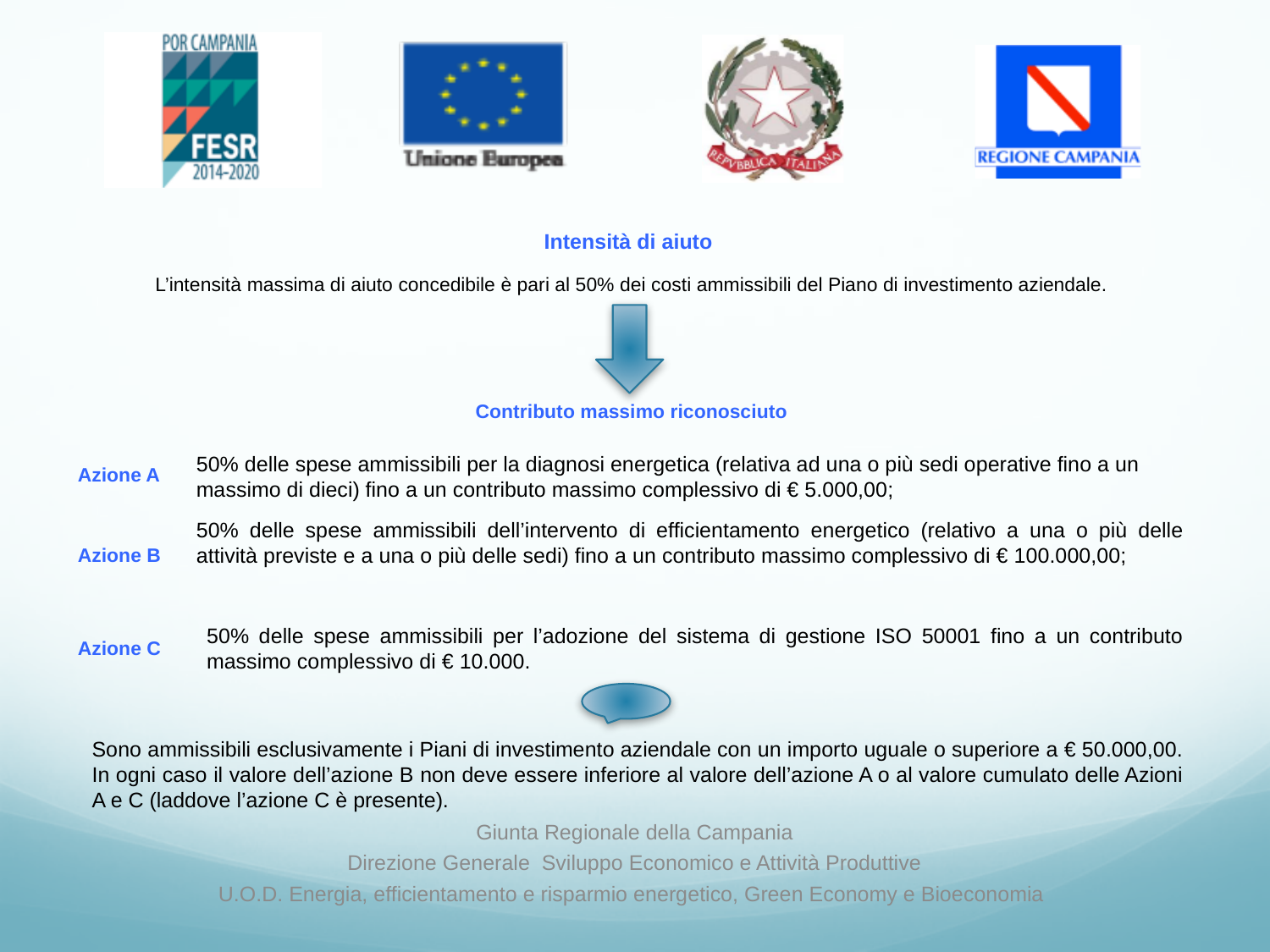

Intensità di aiuto

L’intensità massima di aiuto concedibile è pari al 50% dei costi ammissibili del Piano di investimento aziendale.

Contributo massimo riconosciuto

Azione A

Azione B

Azione C

50% delle spese ammissibili per la diagnosi energetica (relativa ad una o più sedi operative fino a un massimo di dieci) fino a un contributo massimo complessivo di € 5.000,00;
50% delle spese ammissibili dell’intervento di efficientamento energetico (relativo a una o più delle attività previste e a una o più delle sedi) fino a un contributo massimo complessivo di € 100.000,00;
50% delle spese ammissibili per l’adozione del sistema di gestione ISO 50001 fino a un contributo massimo complessivo di € 10.000.

Sono ammissibili esclusivamente i Piani di investimento aziendale con un importo uguale o superiore a € 50.000,00. In ogni caso il valore dell’azione B non deve essere inferiore al valore dell’azione A o al valore cumulato delle Azioni A e C (laddove l’azione C è presente).

Giunta Regionale della Campania
Direzione Generale  Sviluppo Economico e Attività Produttive
U.O.D. Energia, efficientamento e risparmio energetico, Green Economy e Bioeconomia